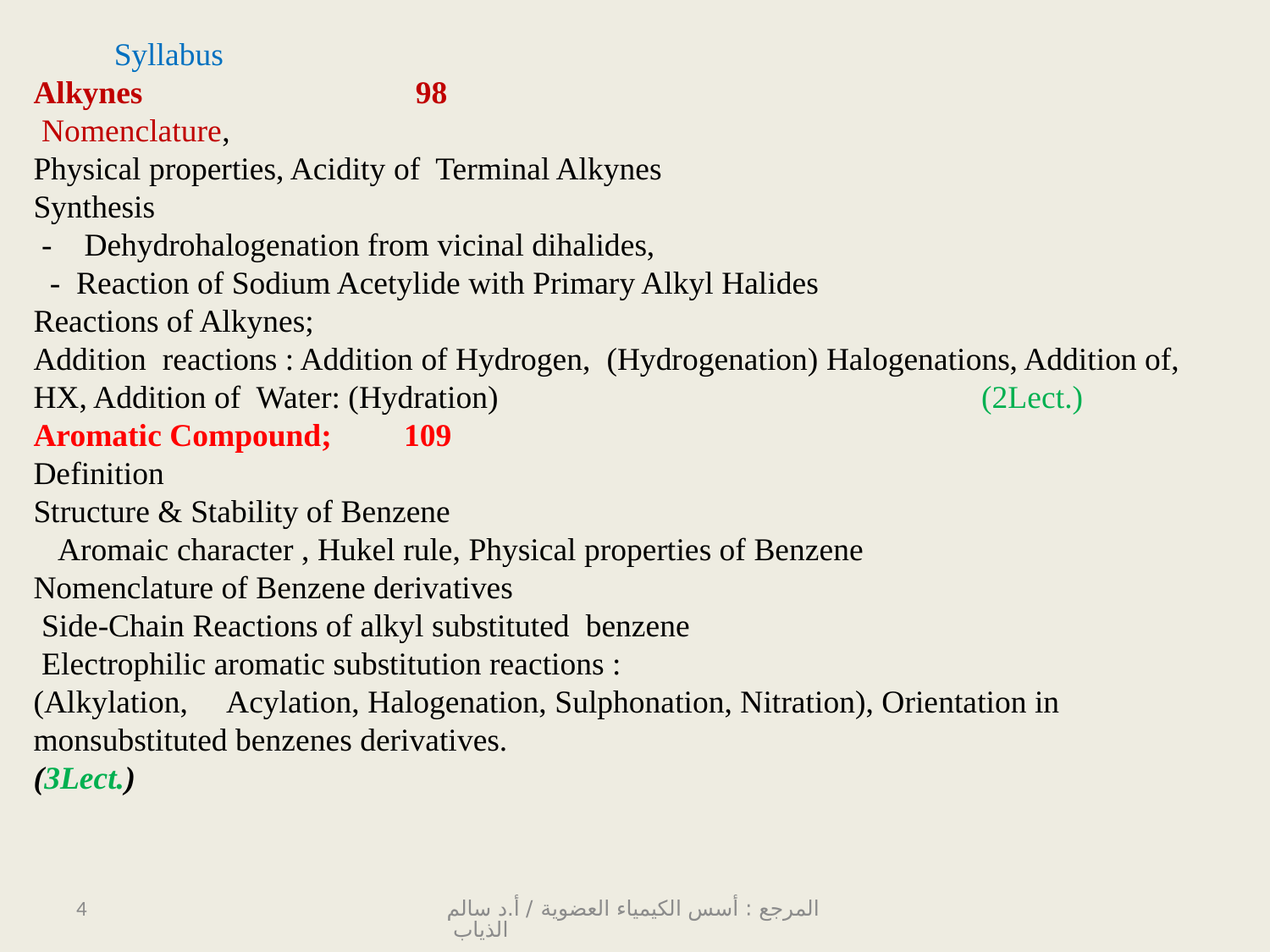

Syllabus
Alkynes                                  98
 Nomenclature,
Physical properties, Acidity of  Terminal Alkynes
Synthesis
 -    Dehydrohalogenation from vicinal dihalides,
  -  Reaction of Sodium Acetylide with Primary Alkyl Halides
Reactions of Alkynes;
Addition  reactions : Addition of Hydrogen,  (Hydrogenation) Halogenations, Addition of, HX, Addition of  Water: (Hydration)                                                            (2Lect.)
Aromatic Compound;         109
Definition
Structure & Stability of Benzene
   Aromaic character , Hukel rule, Physical properties of Benzene
Nomenclature of Benzene derivatives
 Side-Chain Reactions of alkyl substituted  benzene
 Electrophilic aromatic substitution reactions :
(Alkylation,     Acylation, Halogenation, Sulphonation, Nitration), Orientation in monsubstituted benzenes derivatives.
(3Lect.)
4
المرجع : أسس الكيمياء العضوية / أ.د سالم الذياب